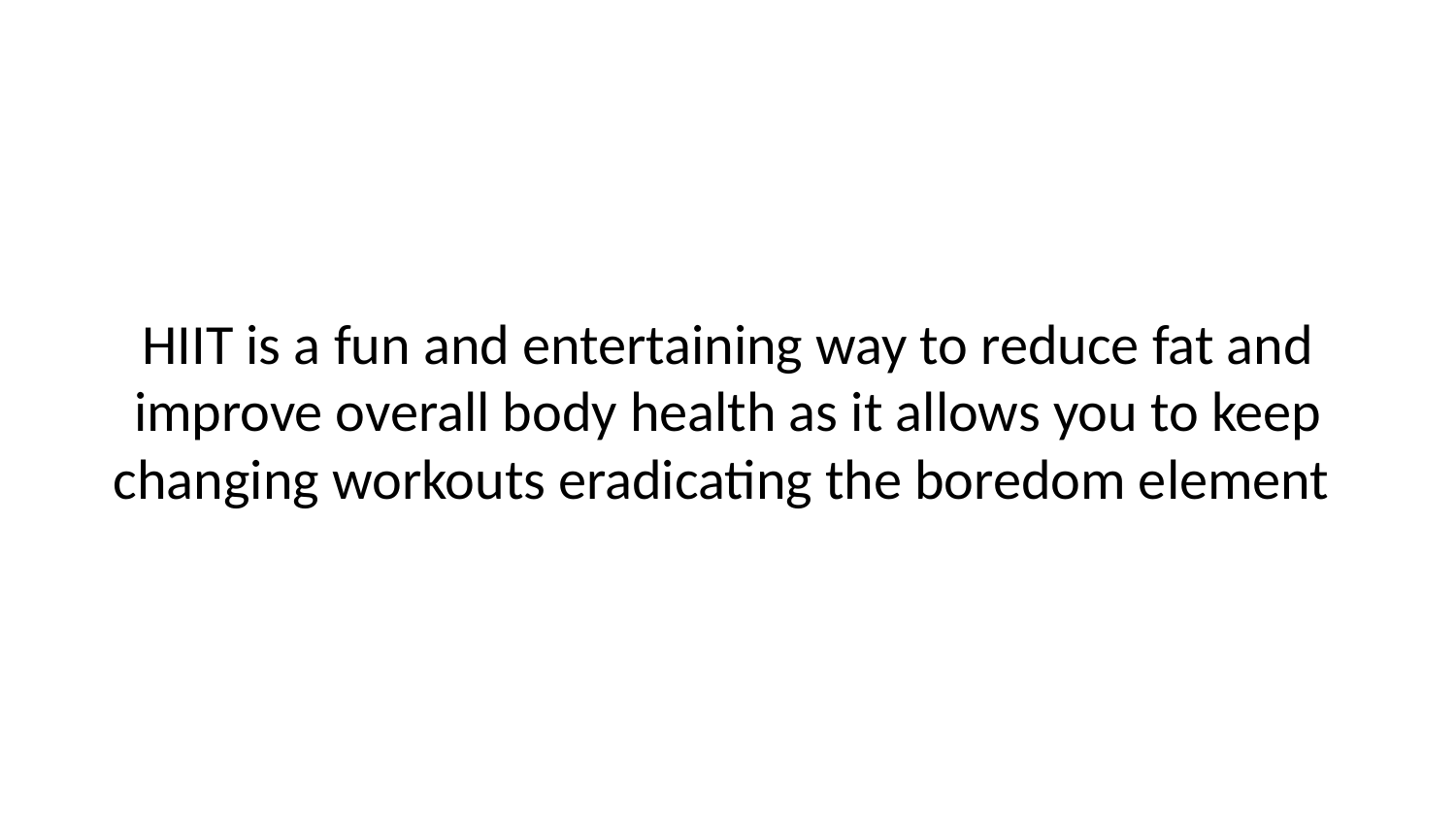

HIIT is a fun and entertaining way to reduce fat and improve overall body health as it allows you to keep changing workouts eradicating the boredom element